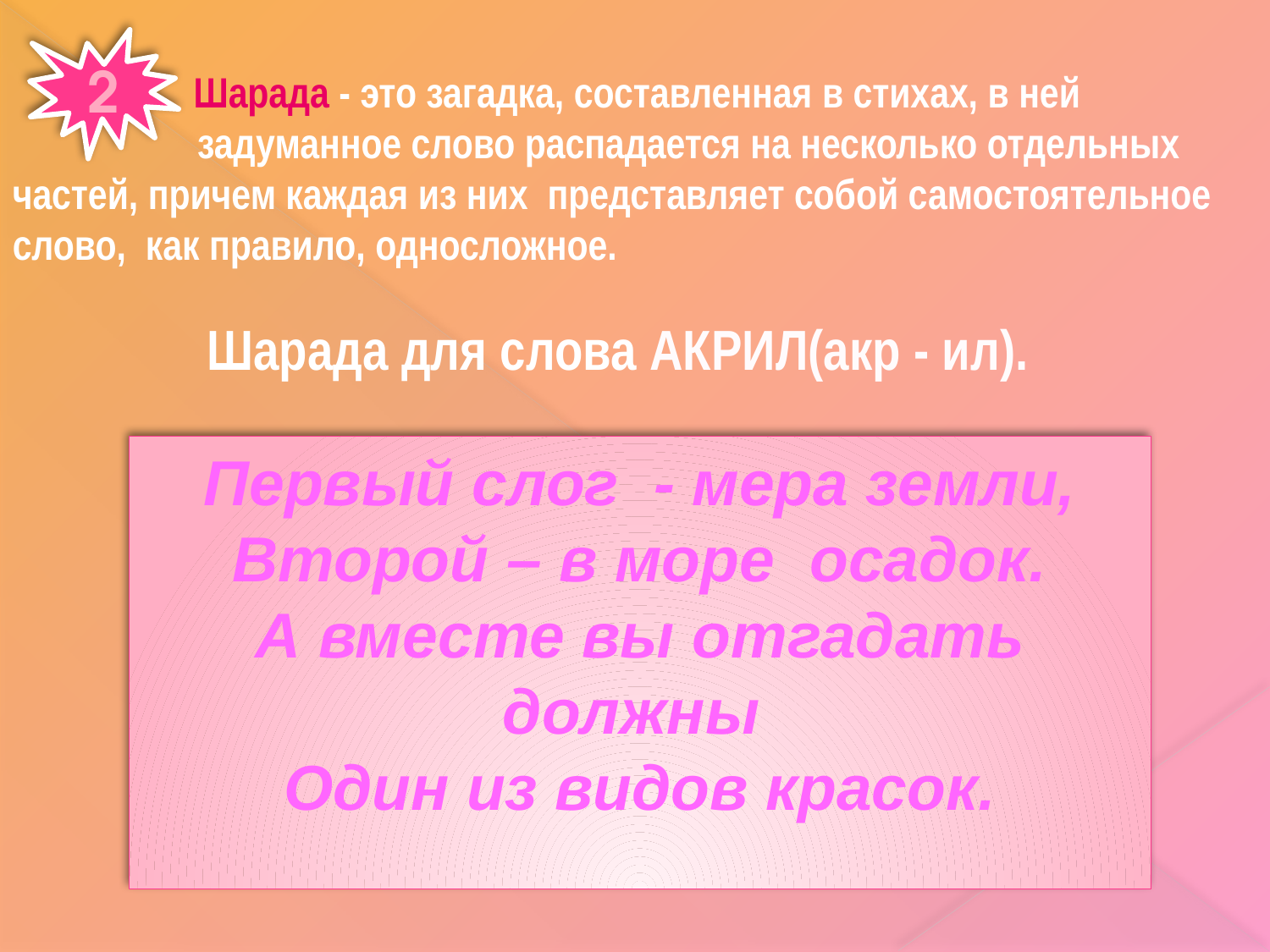

2
                   Шарада - это загадка, составленная в стихах, в ней
                   задуманное слово распадается на несколько отдельных
частей, причем каждая из них  представляет собой самостоятельное слово,  как правило, односложное.
  Шарада для слова АКРИЛ(акр - ил).
Первый слог  - мера земли,
Второй – в море  осадок.
А вместе вы отгадать должны
Один из видов красок.